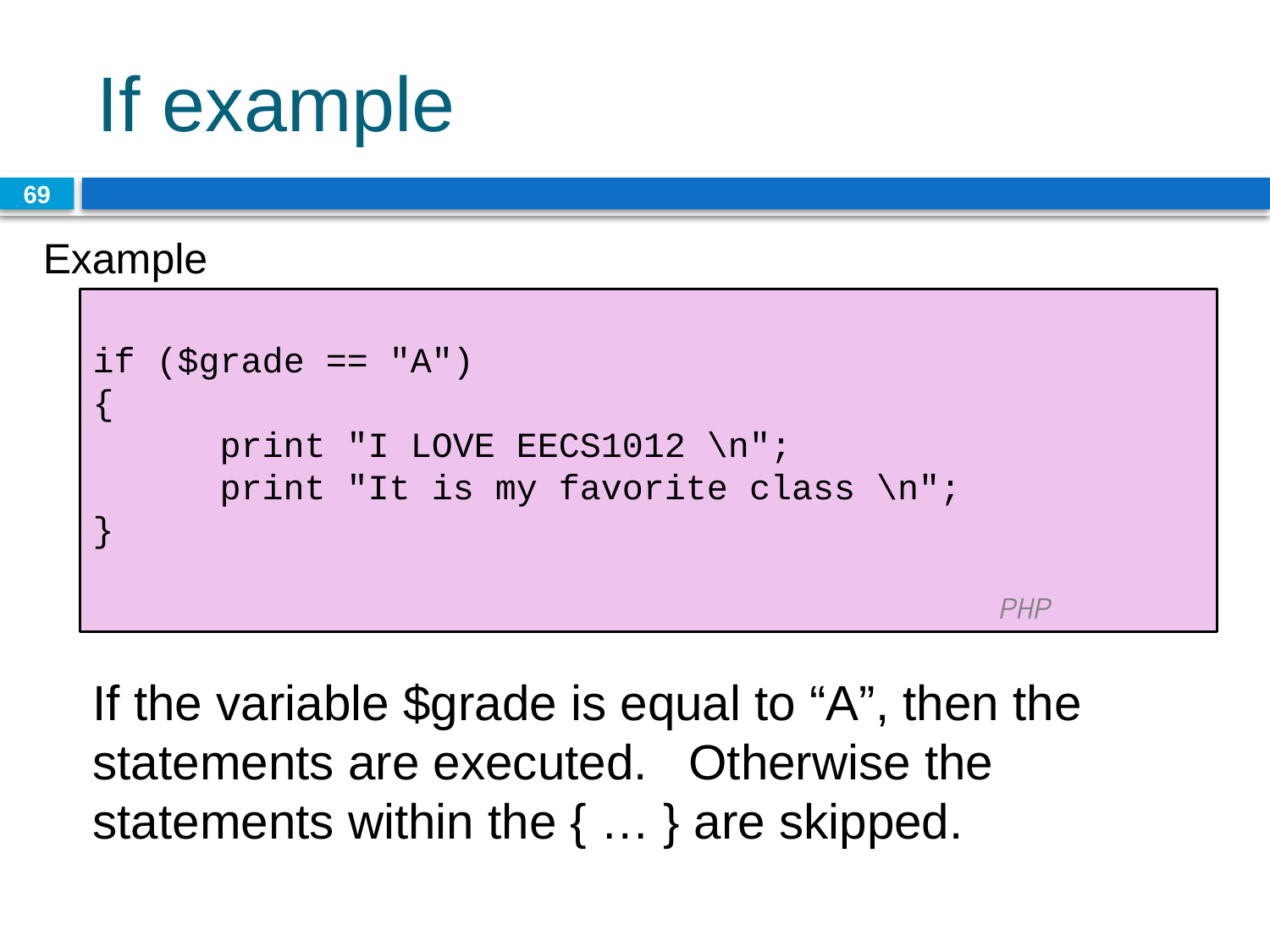

# If example
69
Example

if ($grade == "A")
{
	print "I LOVE EECS1012 \n";
	print "It is my favorite class \n";
}
			            			  								 PHP
If the variable $grade is equal to “A”, then the statements are executed.   Otherwise the statements within the { … } are skipped.